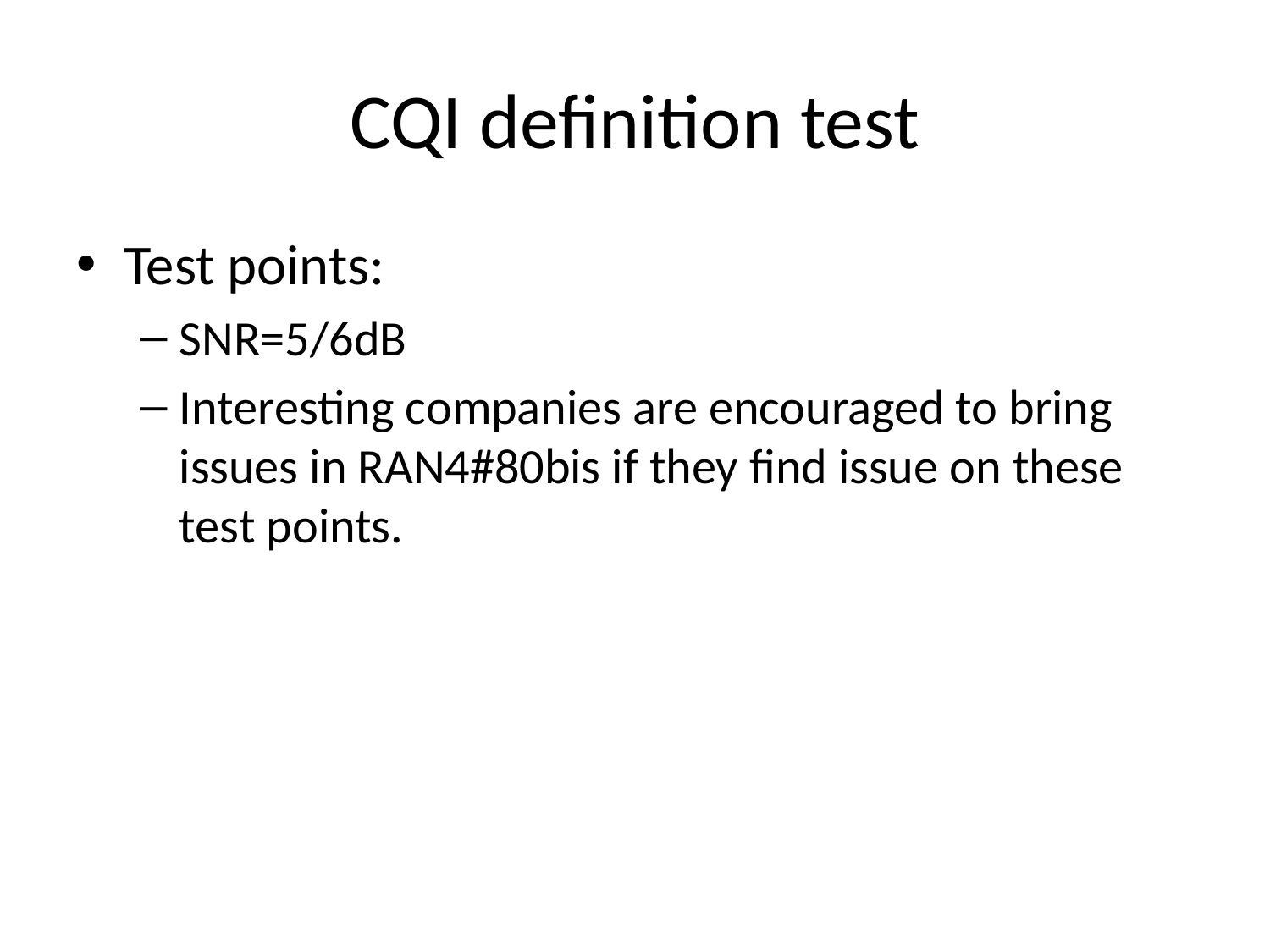

# CQI definition test
Test points:
SNR=5/6dB
Interesting companies are encouraged to bring issues in RAN4#80bis if they find issue on these test points.